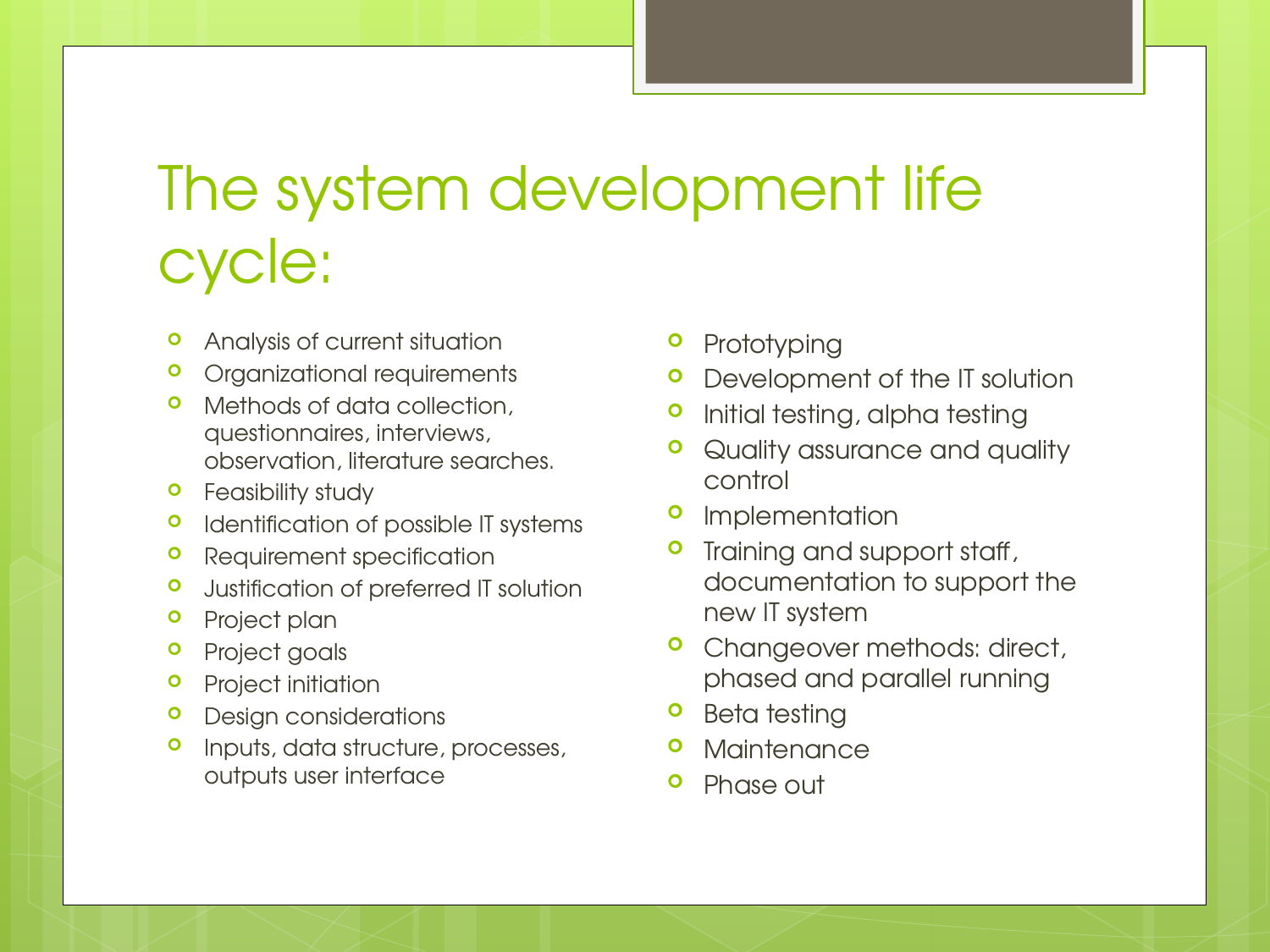

# The system development life cycle:
Prototyping
Development of the IT solution
Initial testing, alpha testing
Quality assurance and quality control
Implementation
Training and support staff, documentation to support the new IT system
Changeover methods: direct, phased and parallel running
Beta testing
Maintenance
Phase out

Analysis of current situation
Organizational requirements
Methods of data collection, questionnaires, interviews, observation, literature searches.
Feasibility study
Identification of possible IT systems
Requirement specification
Justification of preferred IT solution
Project plan
Project goals
Project initiation
Design considerations
Inputs, data structure, processes, outputs user interface